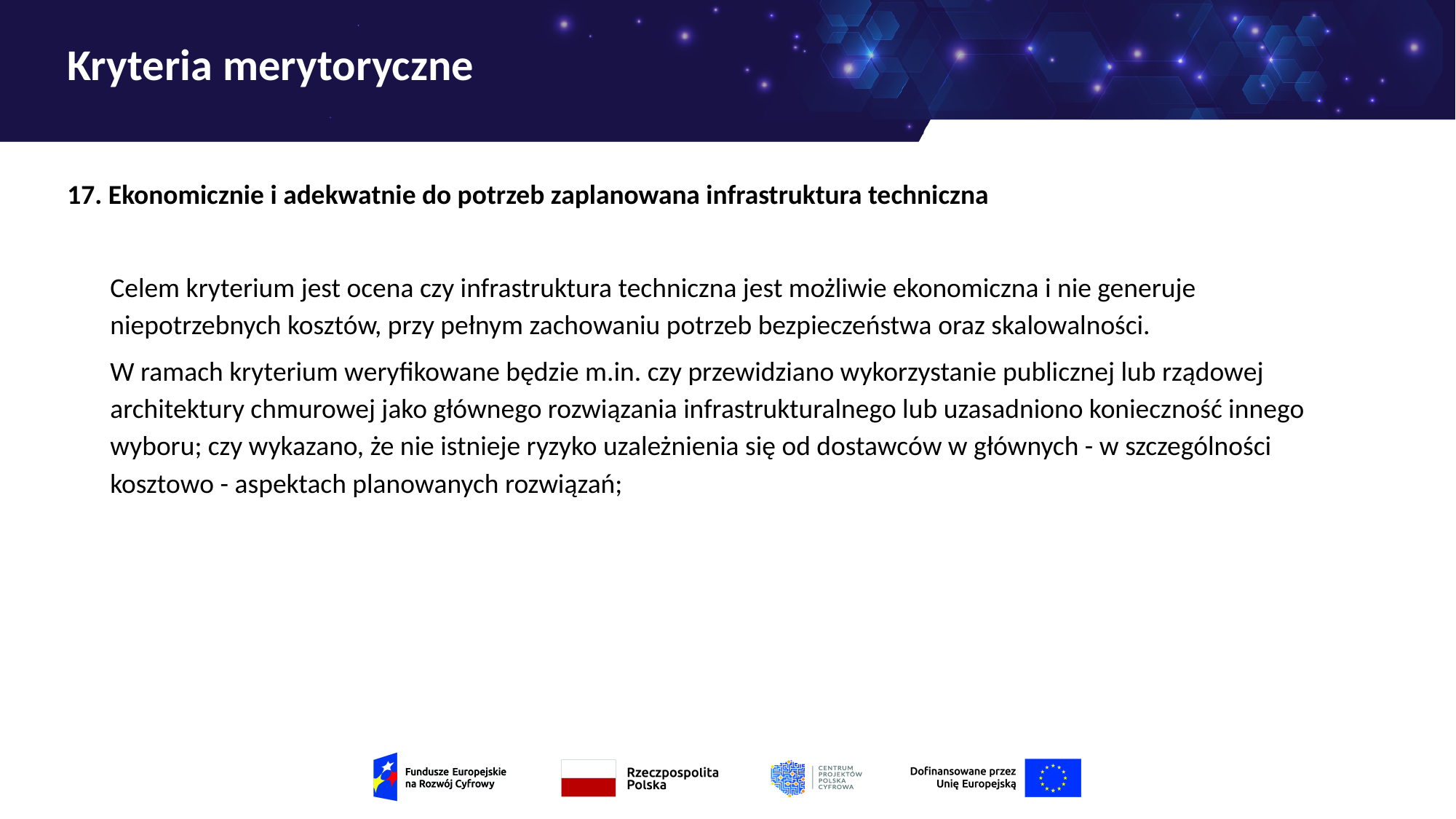

# Kryteria merytoryczne
17. Ekonomicznie i adekwatnie do potrzeb zaplanowana infrastruktura techniczna

Celem kryterium jest ocena czy infrastruktura techniczna jest możliwie ekonomiczna i nie generuje niepotrzebnych kosztów, przy pełnym zachowaniu potrzeb bezpieczeństwa oraz skalowalności.
W ramach kryterium weryfikowane będzie m.in. czy przewidziano wykorzystanie publicznej lub rządowej architektury chmurowej jako głównego rozwiązania infrastrukturalnego lub uzasadniono konieczność innego wyboru; czy wykazano, że nie istnieje ryzyko uzależnienia się od dostawców w głównych - w szczególności kosztowo - aspektach planowanych rozwiązań;